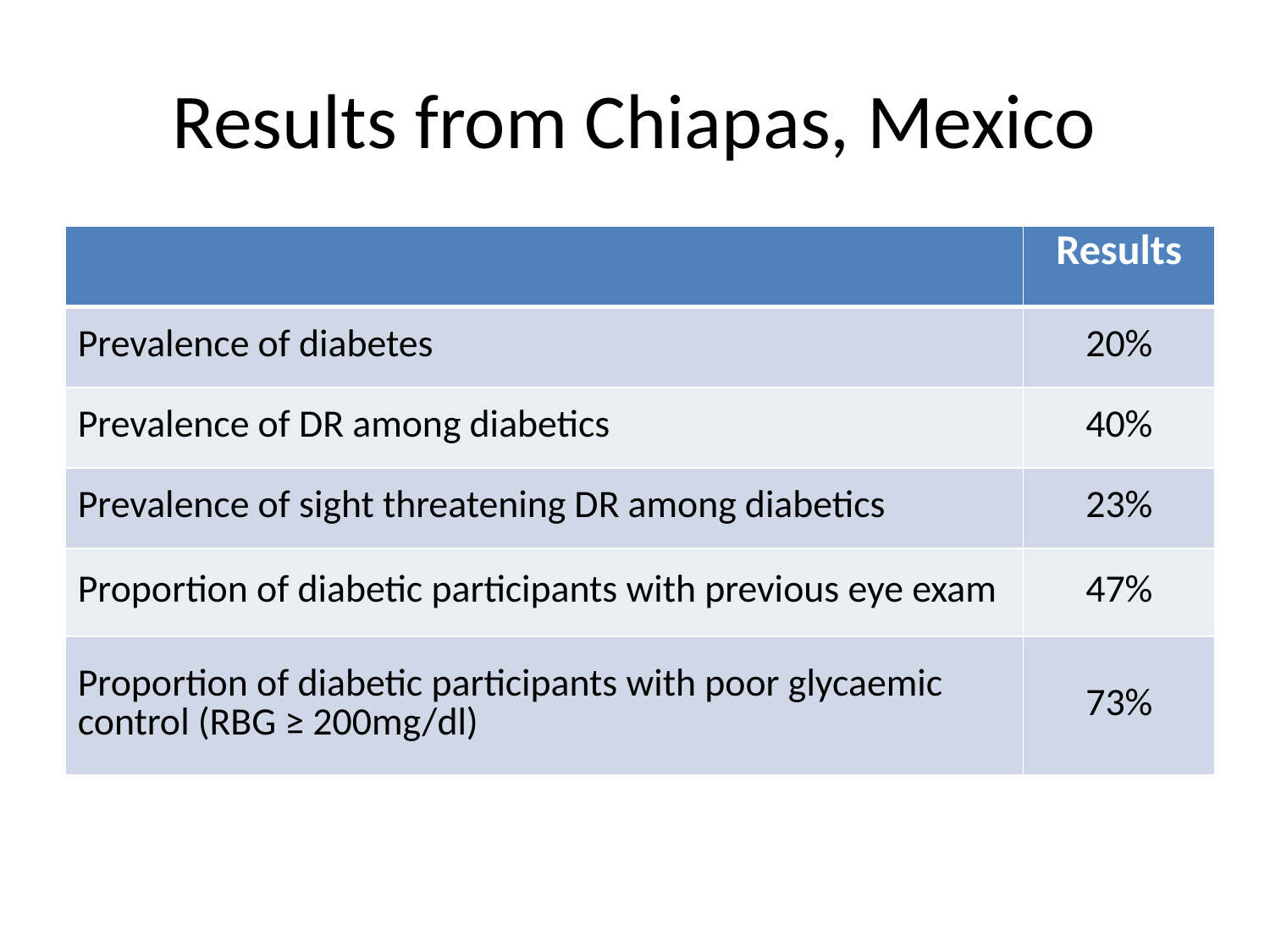

# Results from Chiapas, Mexico
|  | Results |
| --- | --- |
| Prevalence of diabetes | 20% |
| Prevalence of DR among diabetics | 40% |
| Prevalence of sight threatening DR among diabetics | 23% |
| Proportion of diabetic participants with previous eye exam | 47% |
| Proportion of diabetic participants with poor glycaemic control (RBG ≥ 200mg/dl) | 73% |